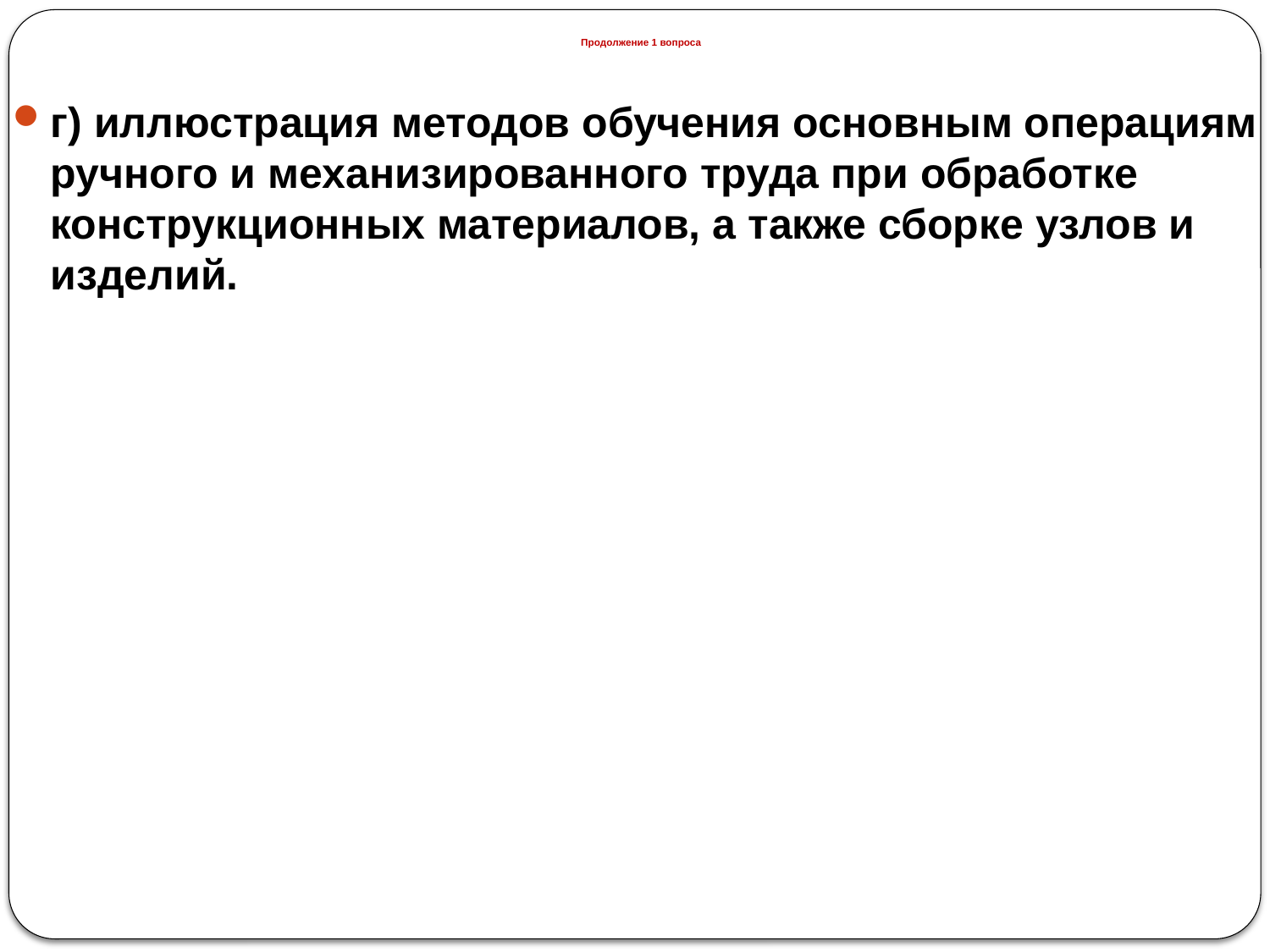

# Продолжение 1 вопроса
г) иллюстрация методов обучения основным операциям ручного и механизированного труда при обработке конструкционных материалов, а также сборке узлов и изделий.